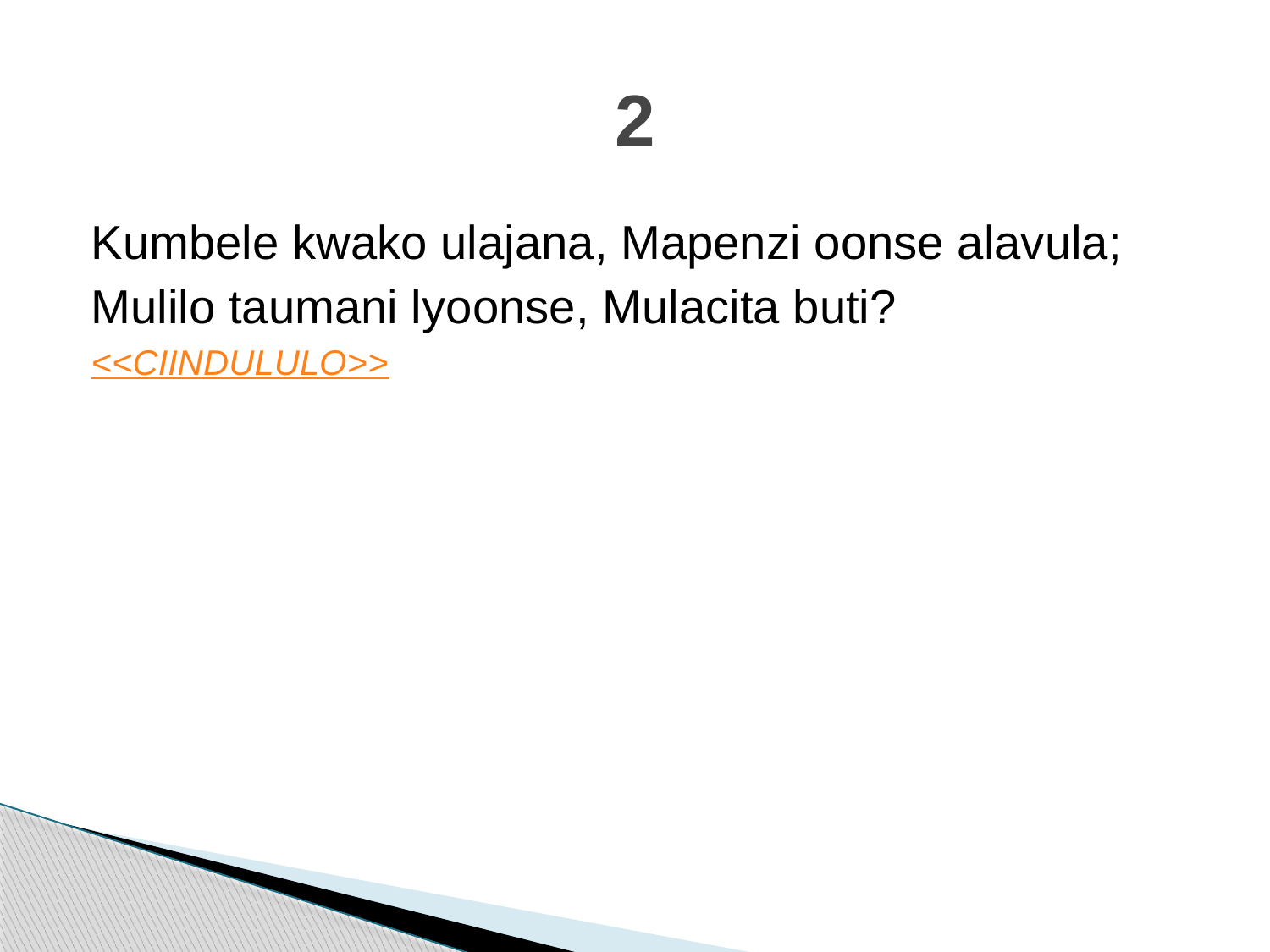

# 2
Kumbele kwako ulajana, Mapenzi oonse alavula;
Mulilo taumani lyoonse, Mulacita buti?
<<CIINDULULO>>